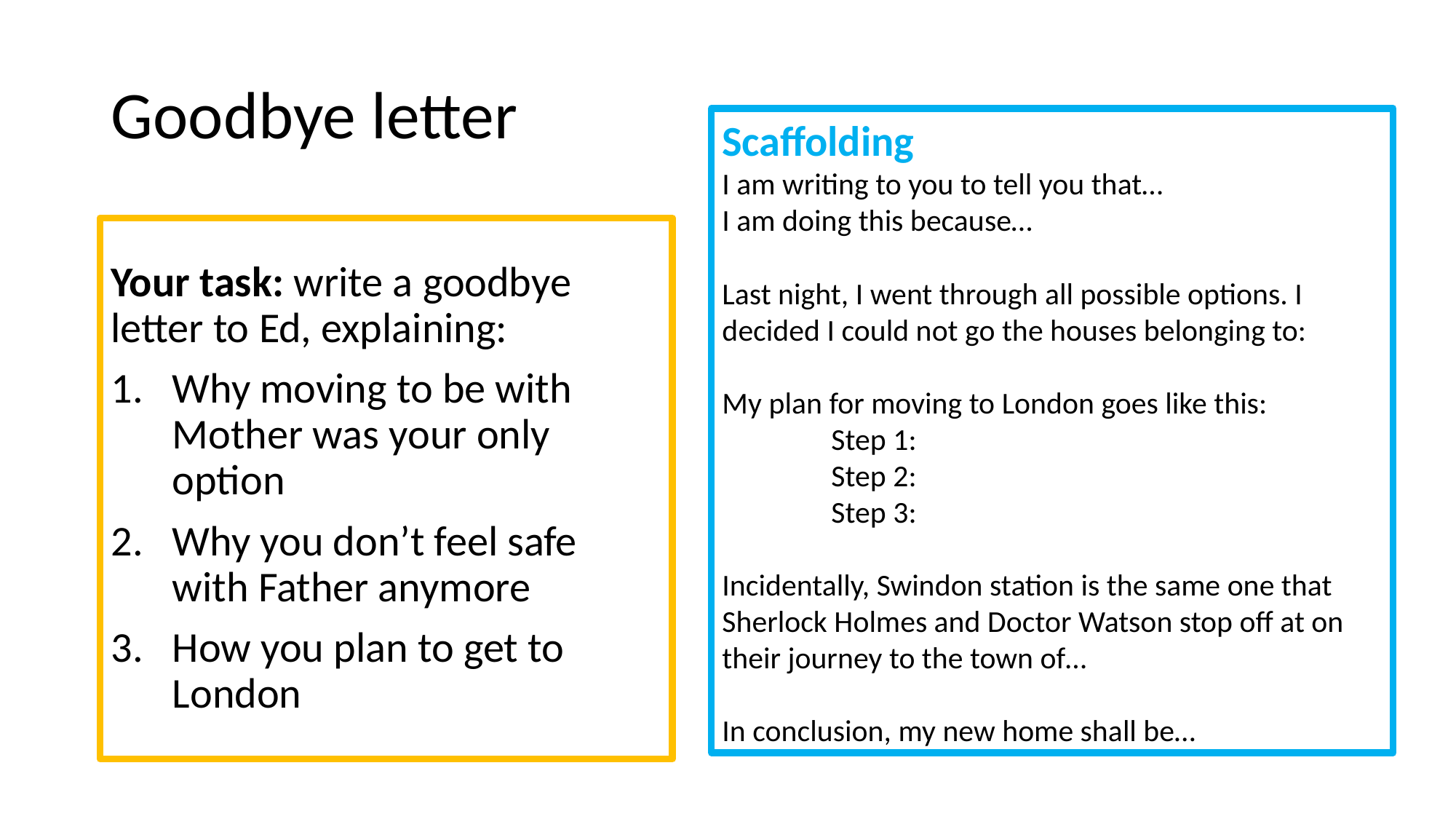

# Goodbye letter
Scaffolding
I am writing to you to tell you that…
I am doing this because…

Last night, I went through all possible options. I decided I could not go the houses belonging to:

My plan for moving to London goes like this:
	Step 1:
	Step 2:
	Step 3:

Incidentally, Swindon station is the same one that Sherlock Holmes and Doctor Watson stop off at on their journey to the town of…

In conclusion, my new home shall be…
Your task: write a goodbye letter to Ed, explaining:
Why moving to be with Mother was your only option
Why you don’t feel safe with Father anymore
How you plan to get to London